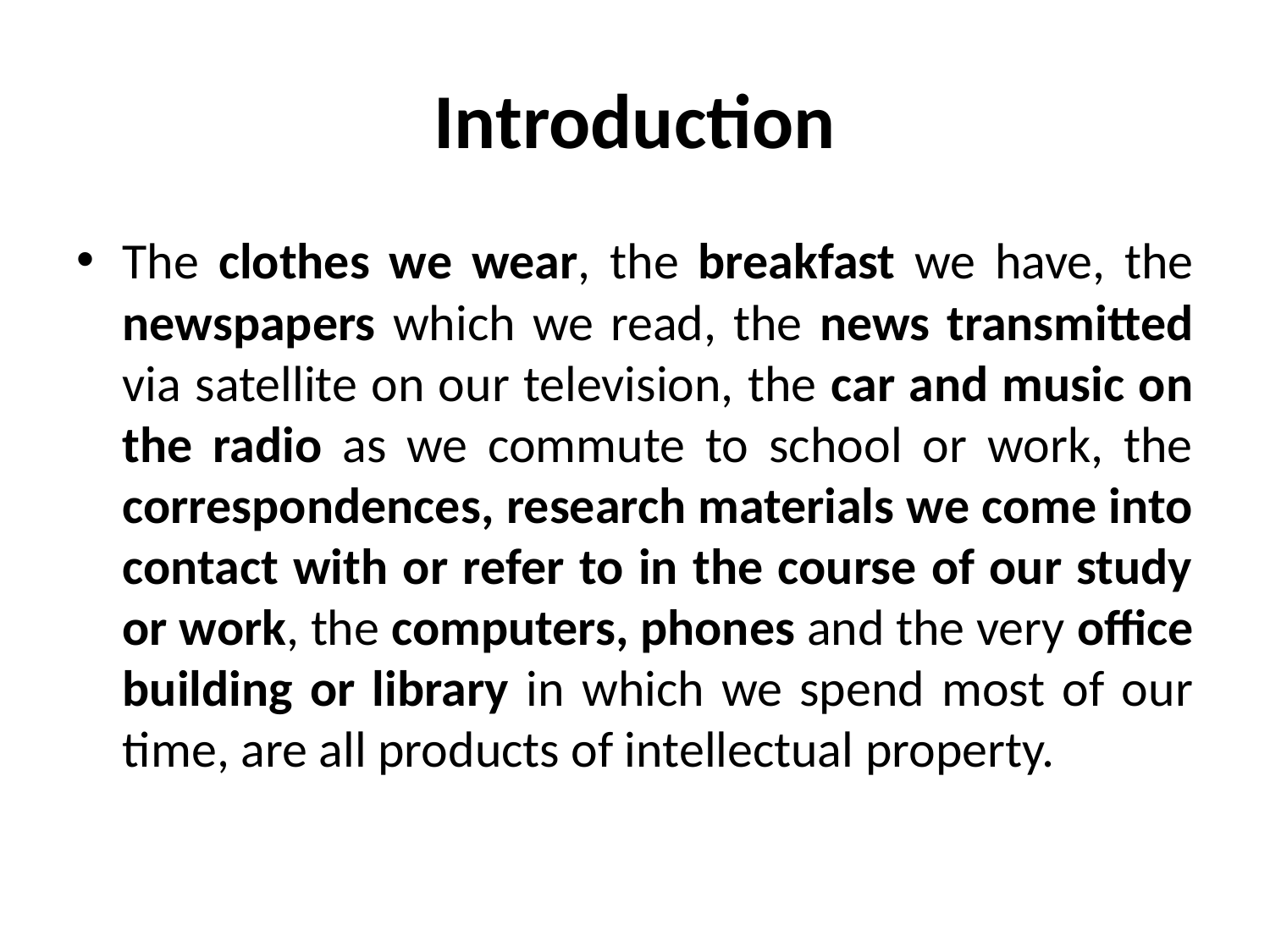

# Introduction
The clothes we wear, the breakfast we have, the newspapers which we read, the news transmitted via satellite on our television, the car and music on the radio as we commute to school or work, the correspondences, research materials we come into contact with or refer to in the course of our study or work, the computers, phones and the very office building or library in which we spend most of our time, are all products of intellectual property.